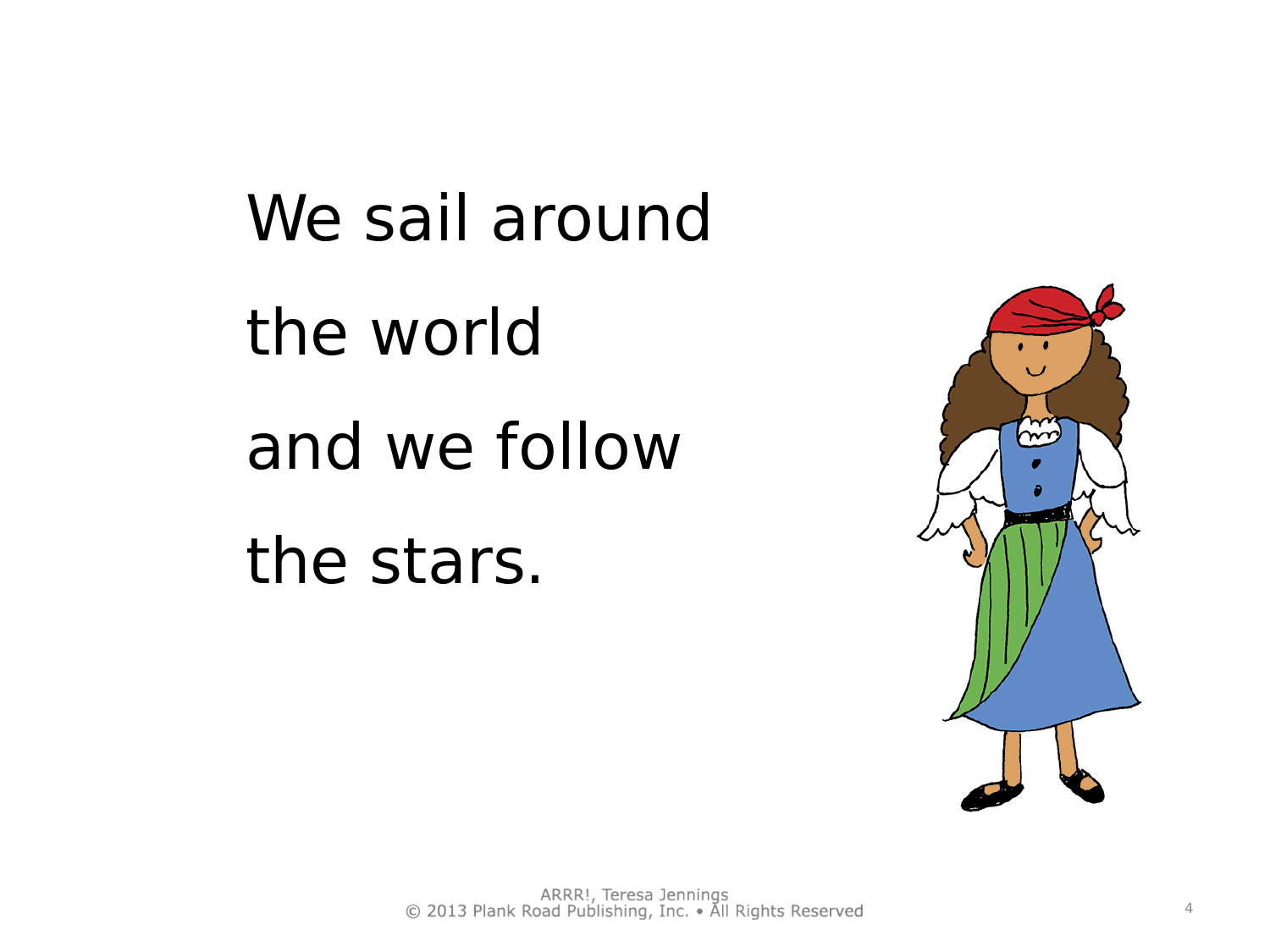

We sail around
the world
and we follow
the stars.
4